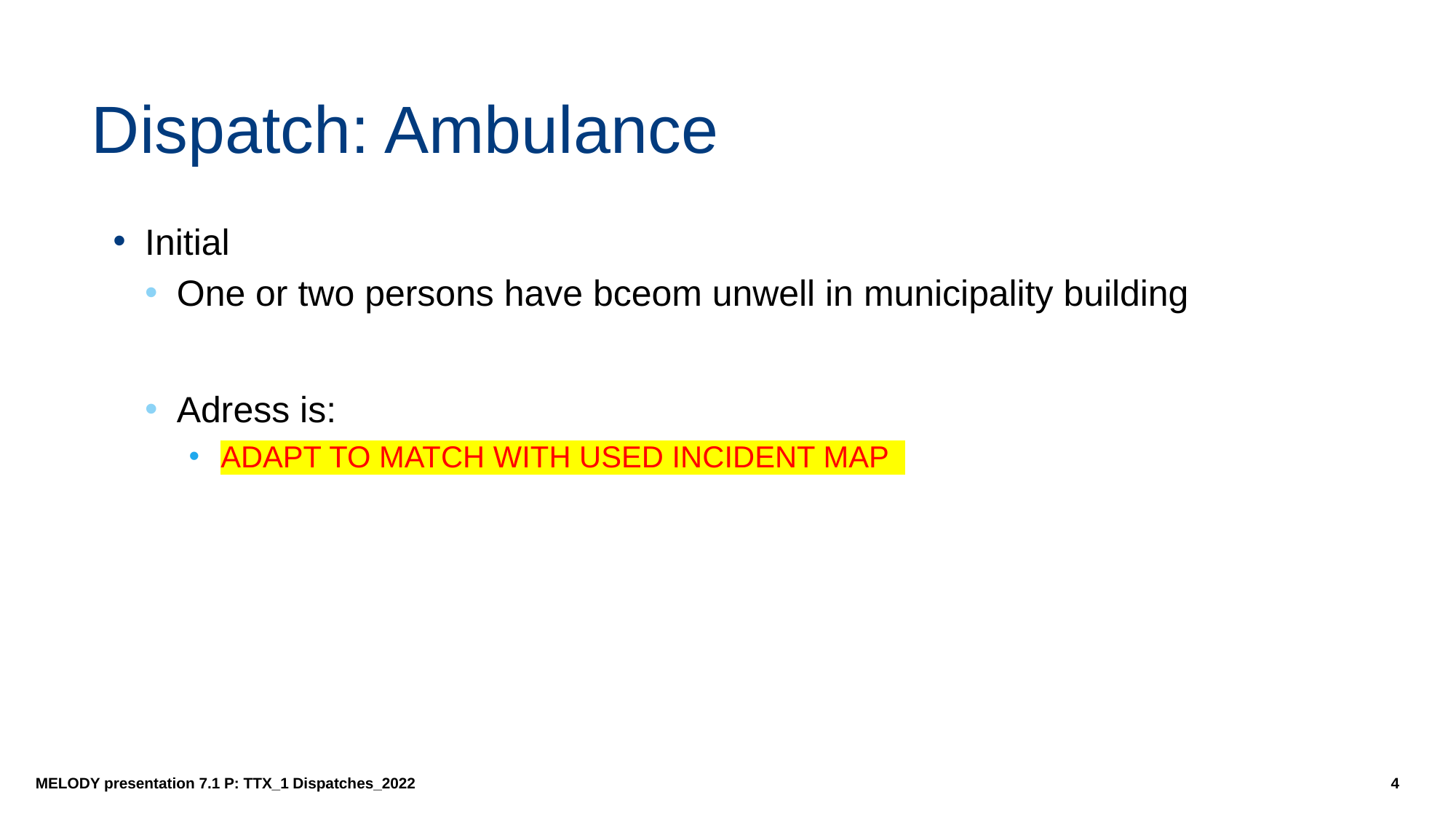

# Dispatch: Ambulance
Initial
One or two persons have bceom unwell in municipality building

Adress is:
ADAPT TO MATCH WITH USED INCIDENT MAP

MELODY presentation 7.1 P: TTX_1 Dispatches_2022
4